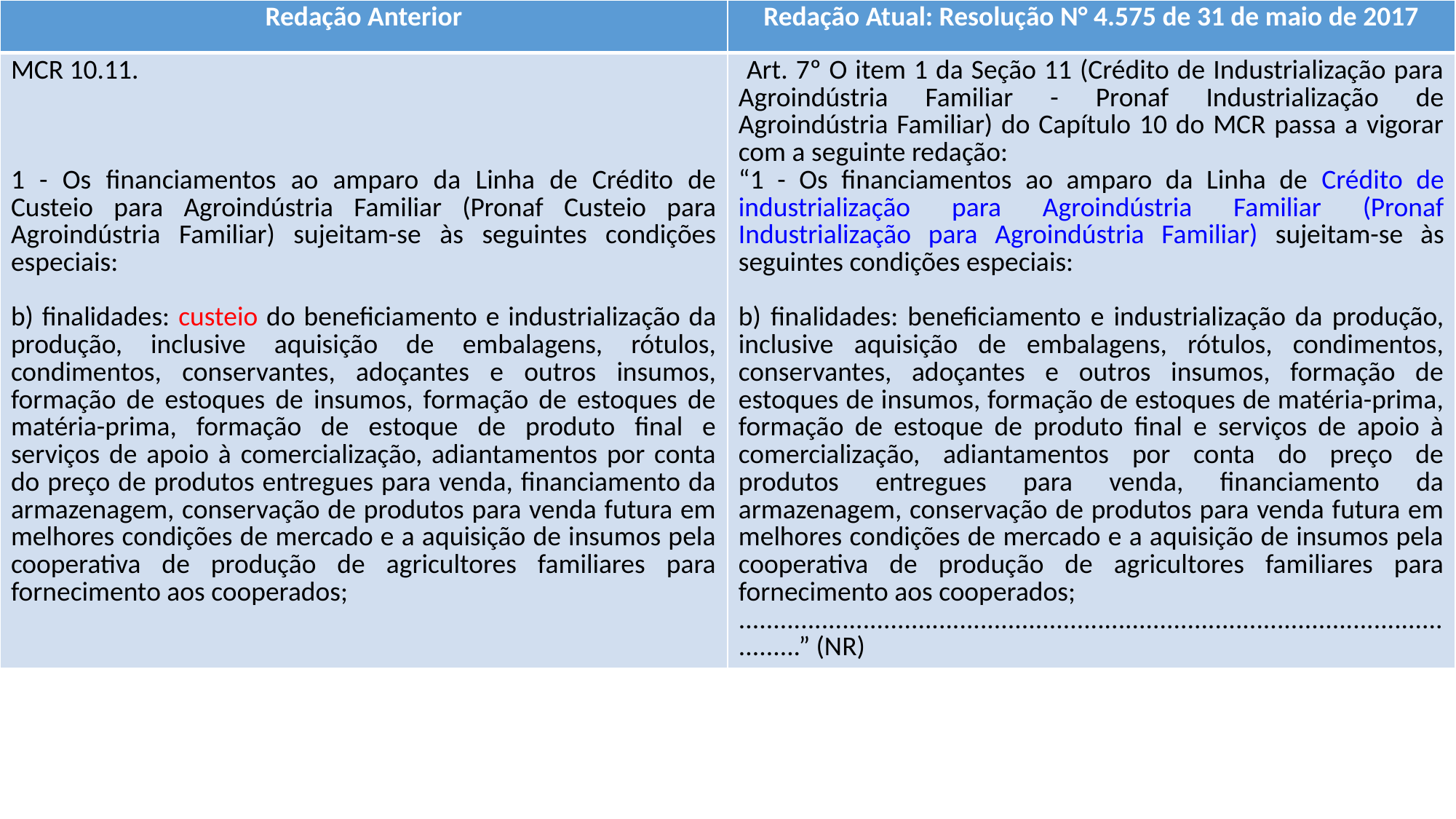

| Redação Anterior | Redação Atual: Resolução N° 4.575 de 31 de maio de 2017 |
| --- | --- |
| MCR 10.11. 1 - Os financiamentos ao amparo da Linha de Crédito de Custeio para Agroindústria Familiar (Pronaf Custeio para Agroindústria Familiar) sujeitam-se às seguintes condições especiais: b) finalidades: custeio do beneficiamento e industrialização da produção, inclusive aquisição de embalagens, rótulos, condimentos, conservantes, adoçantes e outros insumos, formação de estoques de insumos, formação de estoques de matéria-prima, formação de estoque de produto final e serviços de apoio à comercialização, adiantamentos por conta do preço de produtos entregues para venda, financiamento da armazenagem, conservação de produtos para venda futura em melhores condições de mercado e a aquisição de insumos pela cooperativa de produção de agricultores familiares para fornecimento aos cooperados; | Art. 7º O item 1 da Seção 11 (Crédito de Industrialização para Agroindústria Familiar - Pronaf Industrialização de Agroindústria Familiar) do Capítulo 10 do MCR passa a vigorar com a seguinte redação: “1 - Os financiamentos ao amparo da Linha de Crédito de industrialização para Agroindústria Familiar (Pronaf Industrialização para Agroindústria Familiar) sujeitam-se às seguintes condições especiais: b) finalidades: beneficiamento e industrialização da produção, inclusive aquisição de embalagens, rótulos, condimentos, conservantes, adoçantes e outros insumos, formação de estoques de insumos, formação de estoques de matéria-prima, formação de estoque de produto final e serviços de apoio à comercialização, adiantamentos por conta do preço de produtos entregues para venda, financiamento da armazenagem, conservação de produtos para venda futura em melhores condições de mercado e a aquisição de insumos pela cooperativa de produção de agricultores familiares para fornecimento aos cooperados; ...............................................................................................................” (NR) |